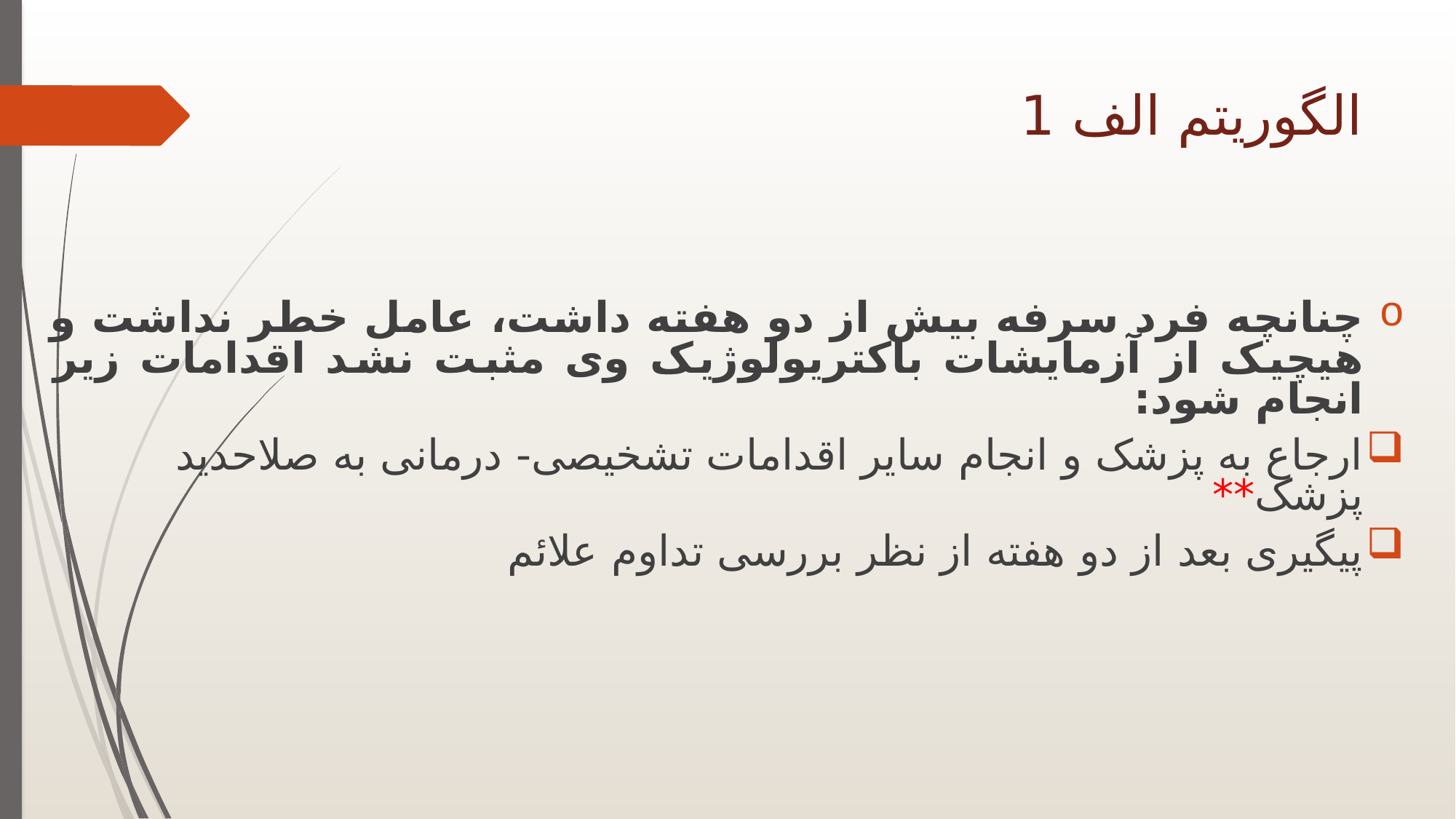

# الگوریتم الف 1
چنانچه فرد سرفه بیش از دو هفته داشت، عامل خطر نداشت و هیچیک از آزمایشات باکتریولوژیک وی مثبت نشد اقدامات زیر انجام شود:
ارجاع به پزشک و انجام سایر اقدامات تشخیصی- درمانی به صلاحدید پزشک**
پیگیری بعد از دو هفته از نظر بررسی تداوم علائم